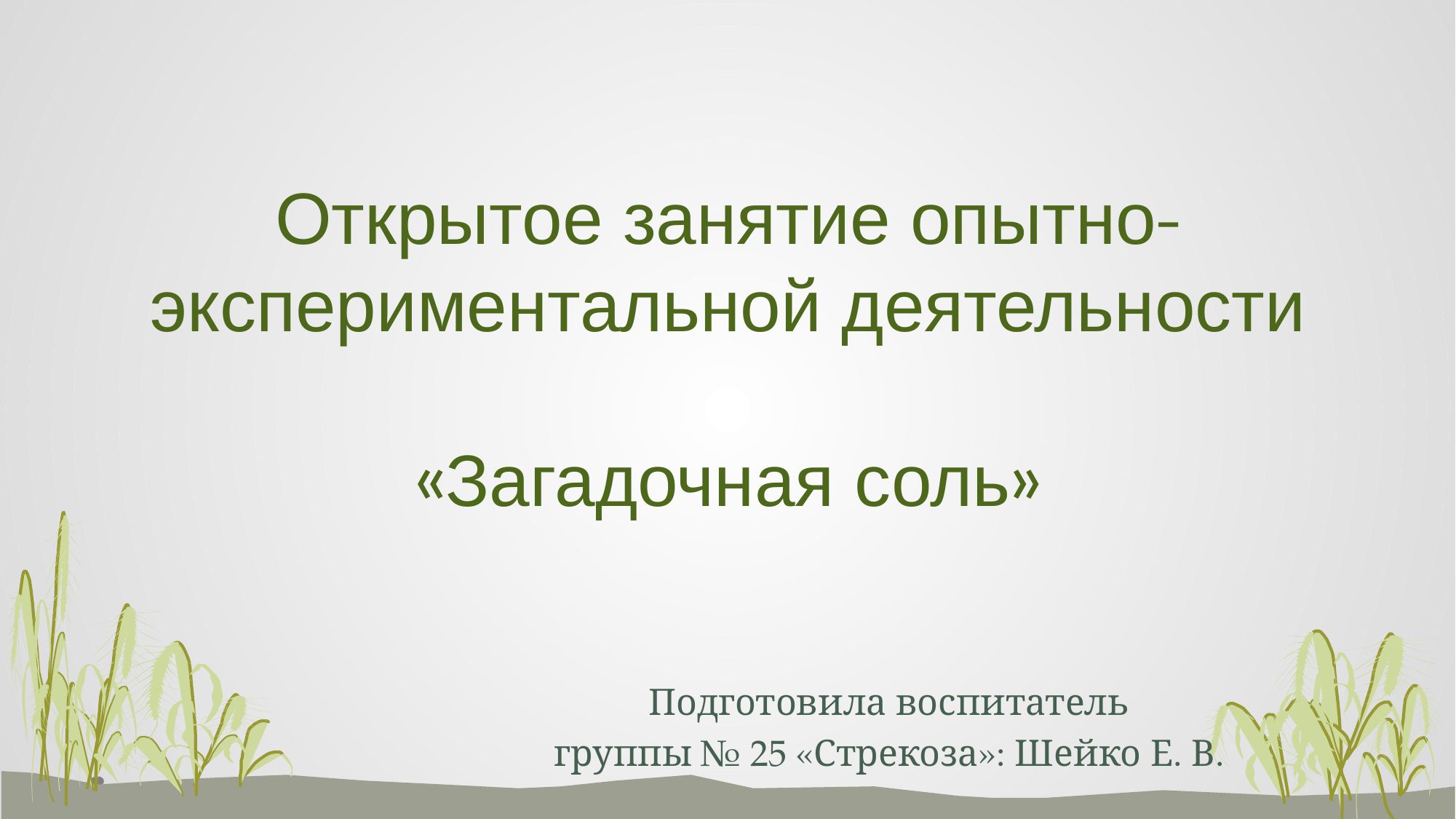

# Открытое занятие опытно-экспериментальной деятельности «Загадочная соль»
Подготовила воспитатель
 группы № 25 «Стрекоза»: Шейко Е. В.